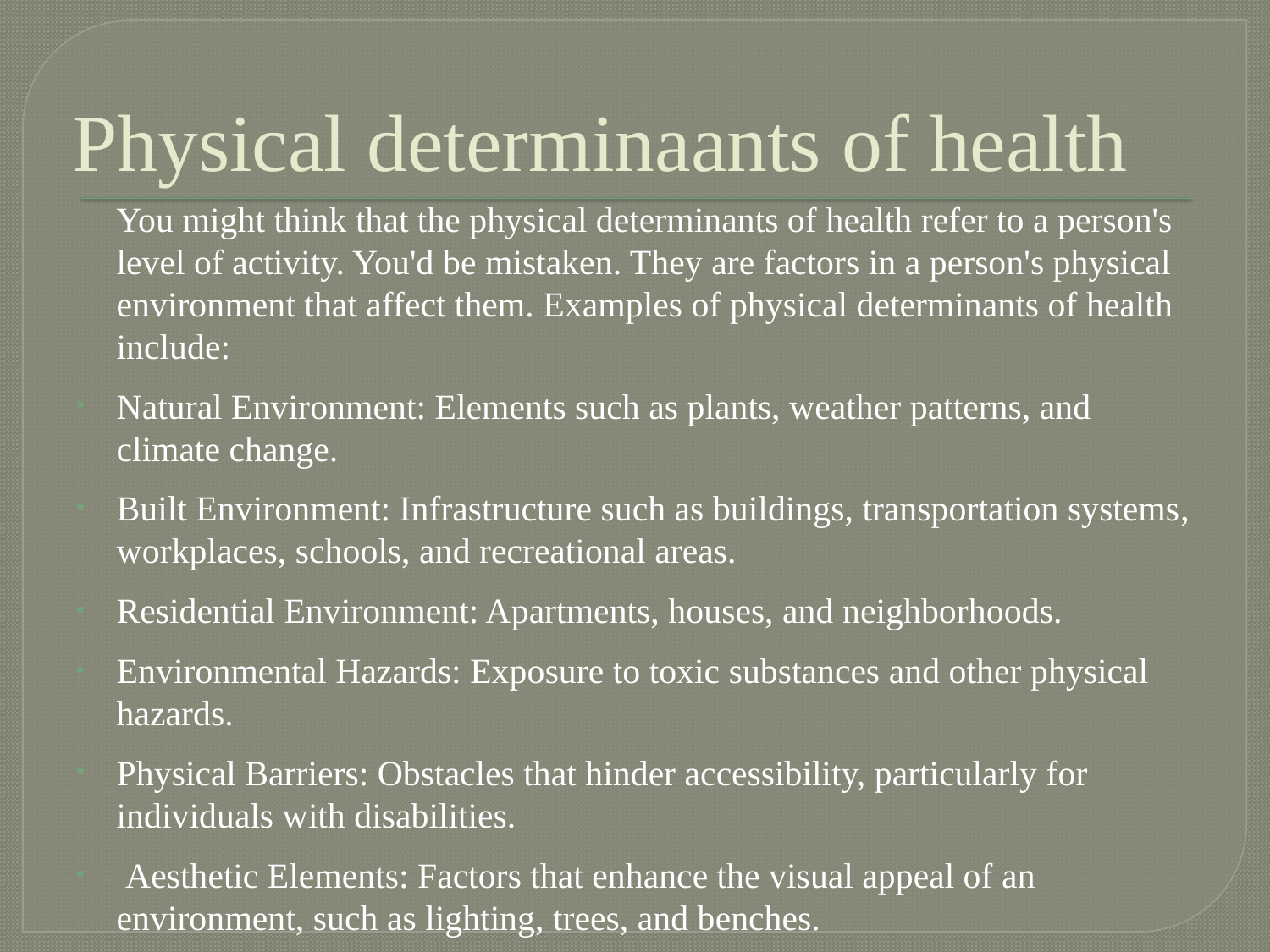

# Physical determinaants of health
     You might think that the physical determinants of health refer to a person's level of activity. You'd be mistaken. They are factors in a person's physical environment that affect them. Examples of physical determinants of health include:
Natural Environment: Elements such as plants, weather patterns, and climate change.
Built Environment: Infrastructure such as buildings, transportation systems, workplaces, schools, and recreational areas.
Residential Environment: Apartments, houses, and neighborhoods.
Environmental Hazards: Exposure to toxic substances and other physical hazards.
Physical Barriers: Obstacles that hinder accessibility, particularly for individuals with disabilities.
 Aesthetic Elements: Factors that enhance the visual appeal of an environment, such as lighting, trees, and benches.